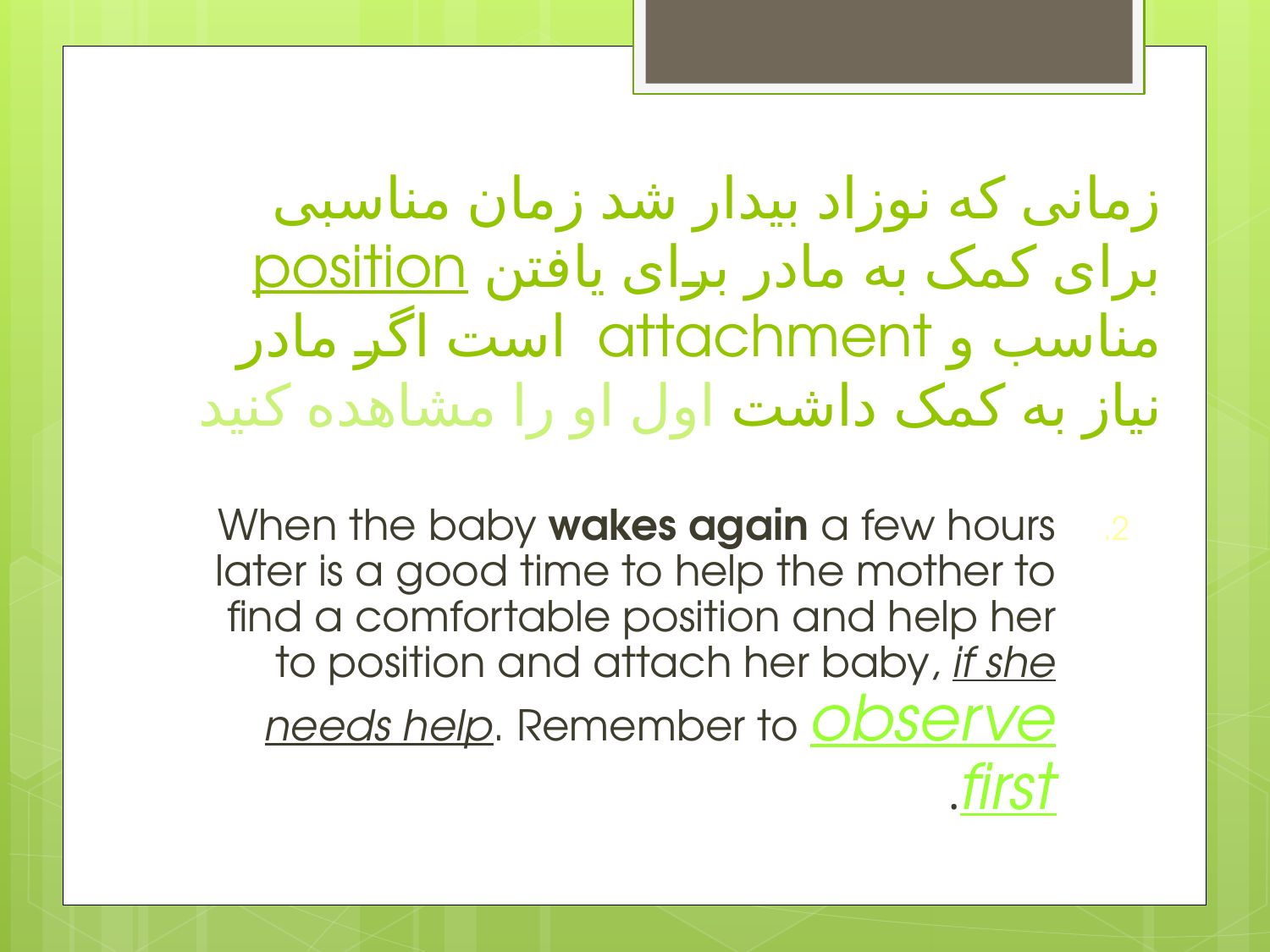

# زمانی که نوزاد بیدار شد زمان مناسبی برای کمک به مادر برای یافتن position مناسب و attachment  است اگر مادر نیاز به کمک داشت اول او را مشاهده کنید
When the baby wakes again a few hours later is a good time to help the mother to find a comfortable position and help her to position and attach her baby, if she needs help. Remember to observe first.